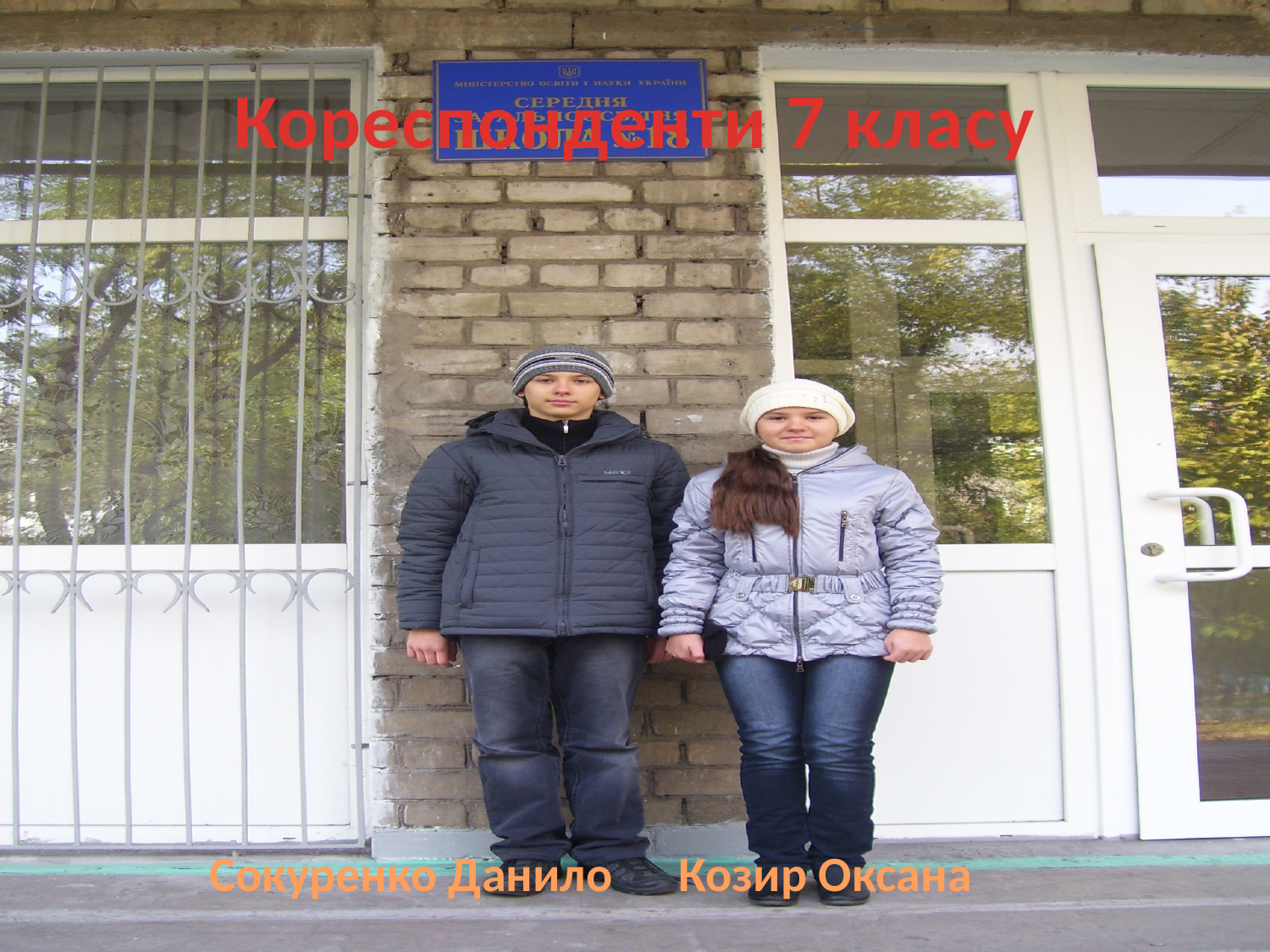

# Кореспонденти 7 класу
 Сокуренко Данило
Козир Оксана